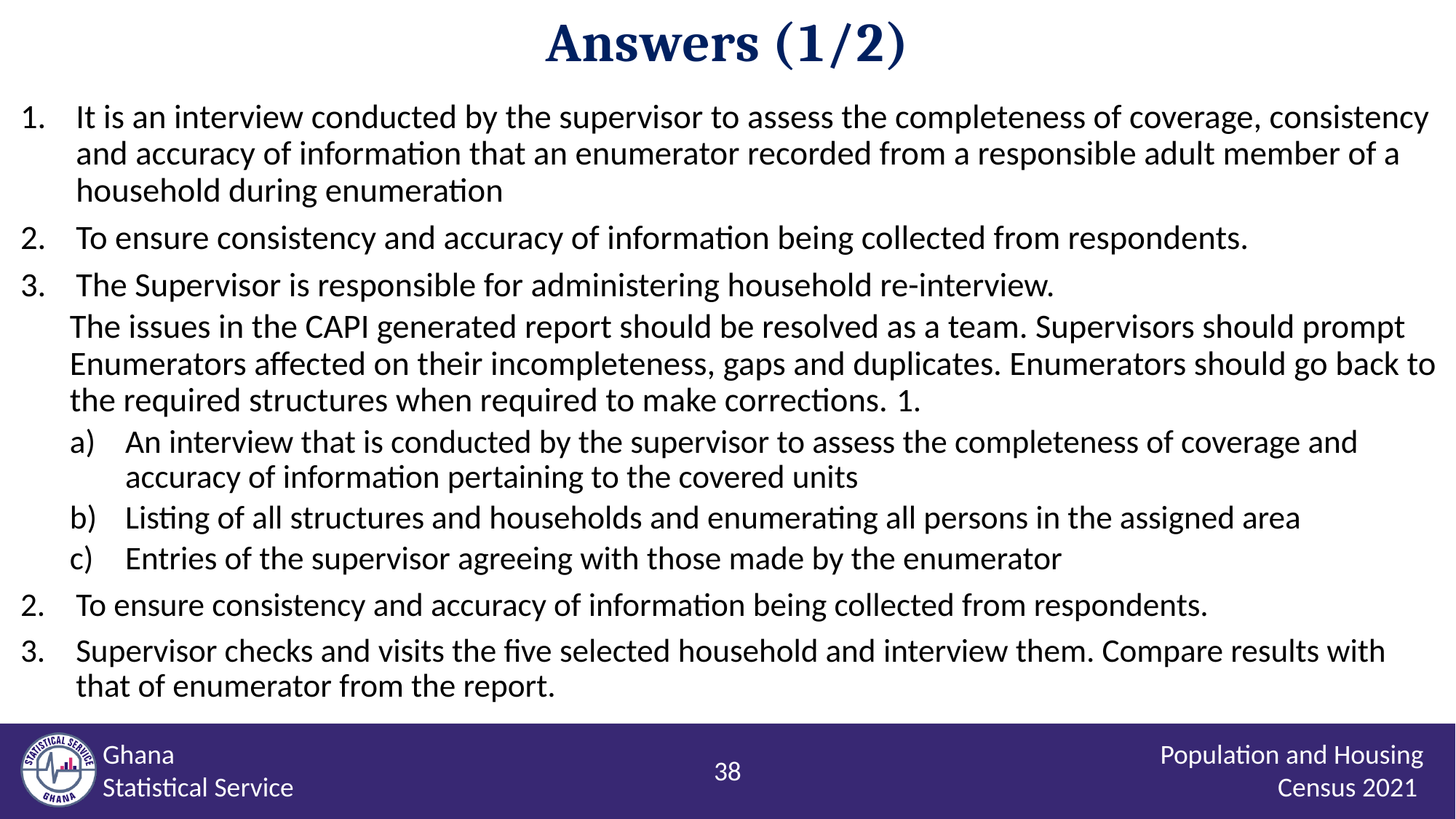

# Answers (1/2)
It is an interview conducted by the supervisor to assess the completeness of coverage, consistency and accuracy of information that an enumerator recorded from a responsible adult member of a household during enumeration
To ensure consistency and accuracy of information being collected from respondents.
The Supervisor is responsible for administering household re-interview.
The issues in the CAPI generated report should be resolved as a team. Supervisors should prompt Enumerators affected on their incompleteness, gaps and duplicates. Enumerators should go back to the required structures when required to make corrections. 1.
An interview that is conducted by the supervisor to assess the completeness of coverage and accuracy of information pertaining to the covered units
Listing of all structures and households and enumerating all persons in the assigned area
Entries of the supervisor agreeing with those made by the enumerator
To ensure consistency and accuracy of information being collected from respondents.
Supervisor checks and visits the five selected household and interview them. Compare results with that of enumerator from the report.

38